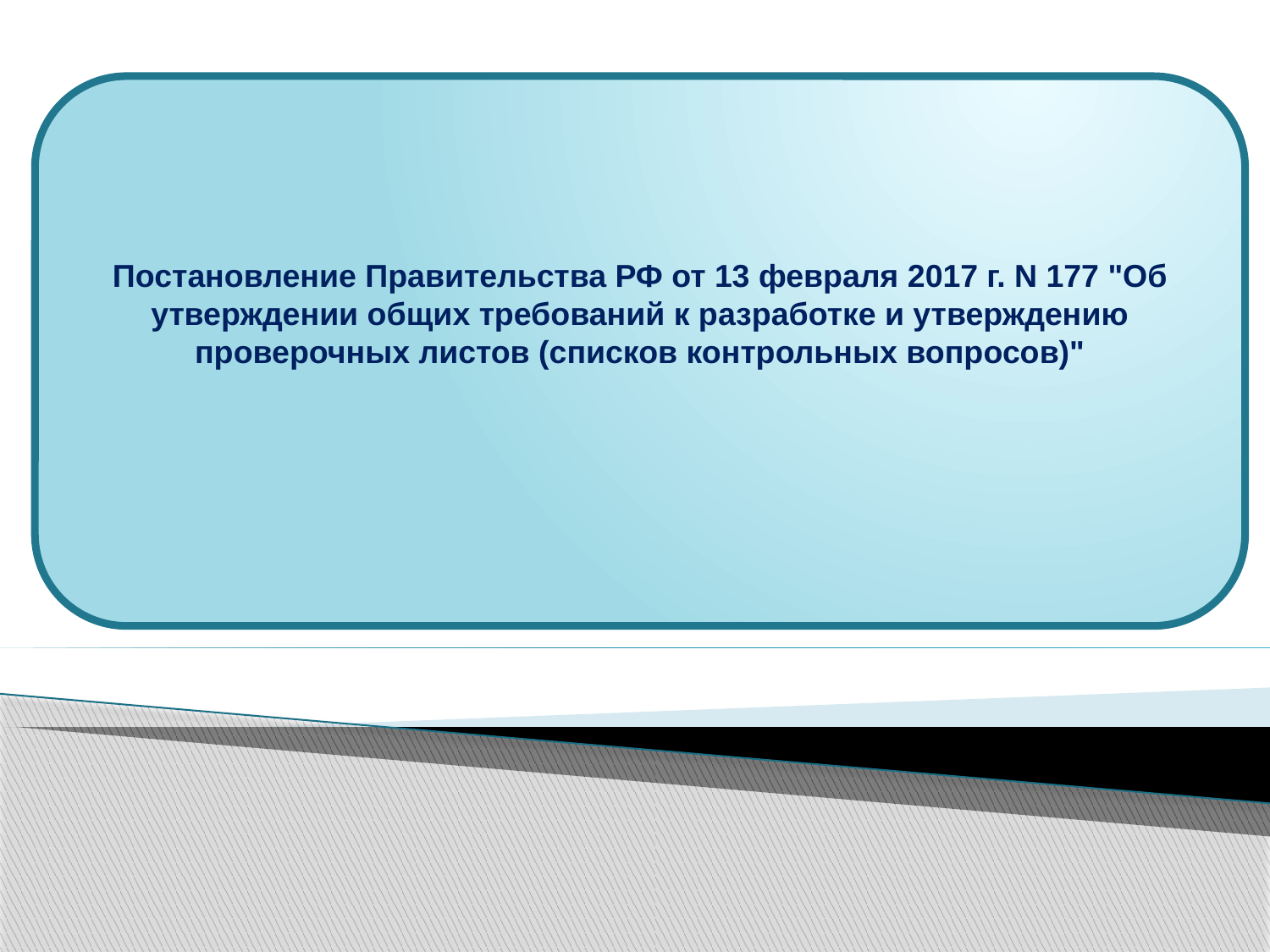

Постановление Правительства РФ от 13 февраля 2017 г. N 177 "Об утверждении общих требований к разработке и утверждению проверочных листов (списков контрольных вопросов)"